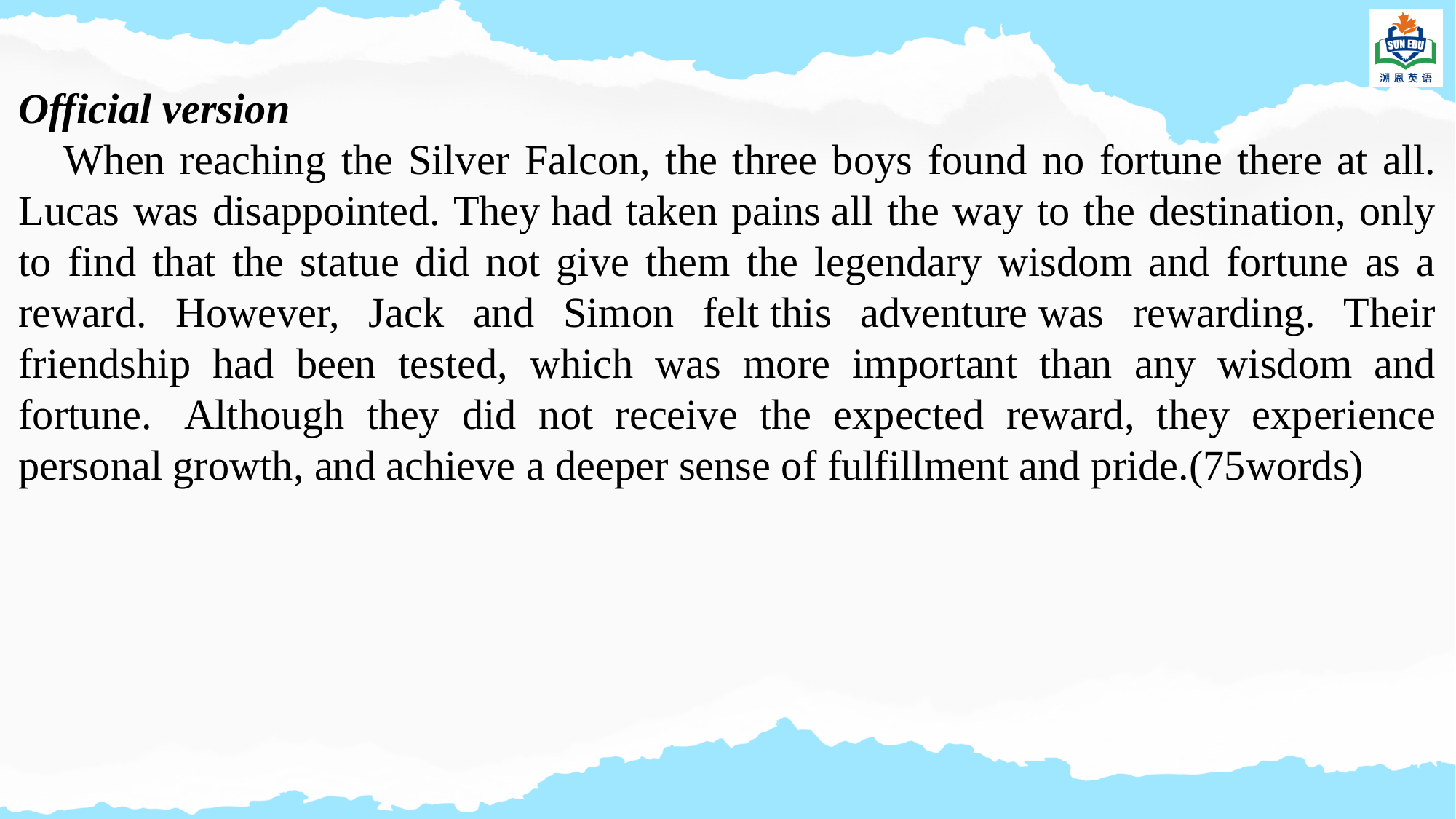

Official version
   When reaching the Silver Falcon, the three boys found no fortune there at all. Lucas was disappointed. They had taken pains all the way to the destination, only to find that the statue did not give them the legendary wisdom and fortune as a reward. However, Jack and Simon felt this adventure was rewarding. Their friendship had been tested, which was more important than any wisdom and fortune.  Although they did not receive the expected reward, they experience personal growth, and achieve a deeper sense of fulfillment and pride.(75words)